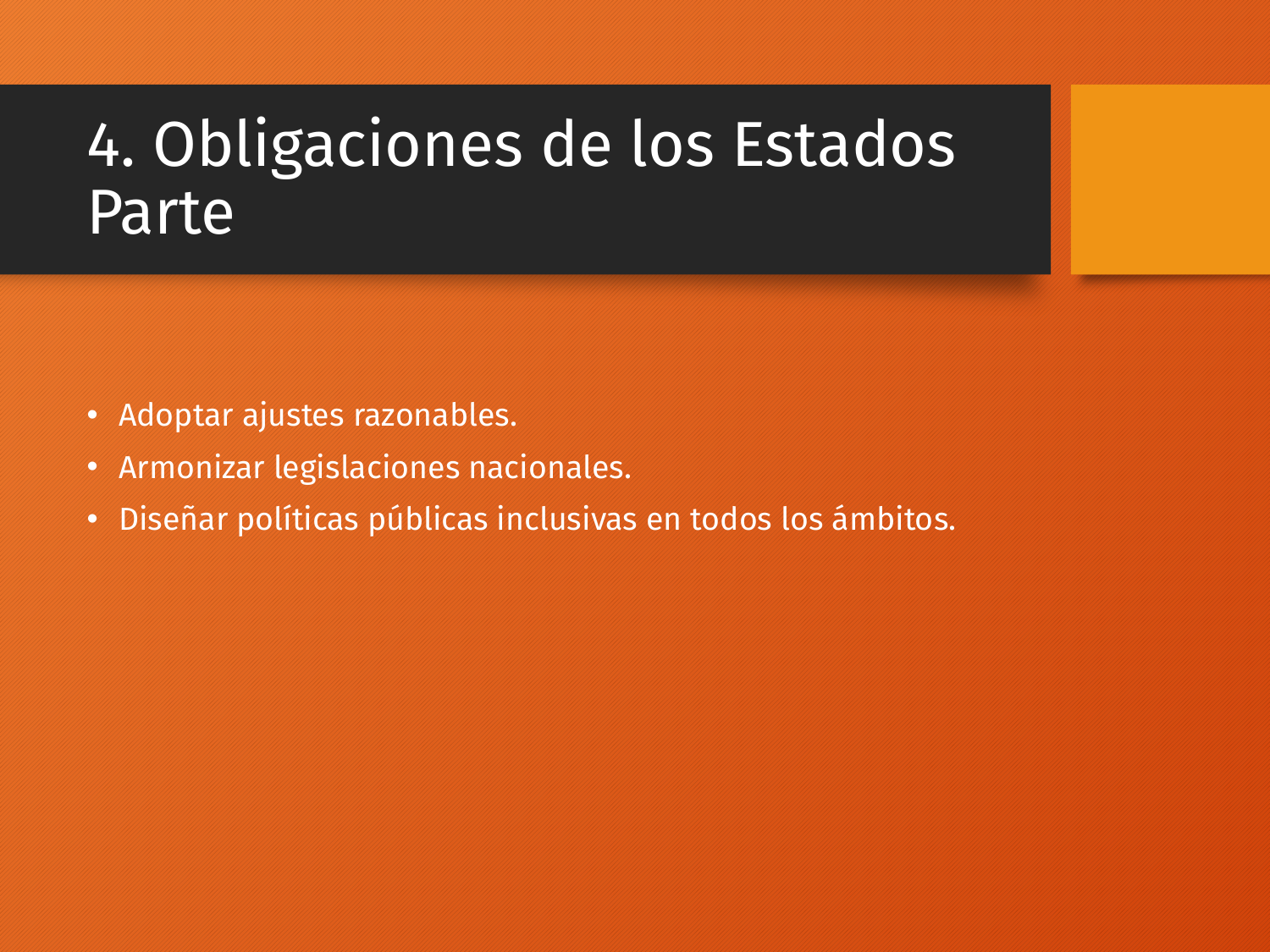

# 4. Obligaciones de los Estados Parte

Adoptar ajustes razonables.
Armonizar legislaciones nacionales.
Diseñar políticas públicas inclusivas en todos los ámbitos.